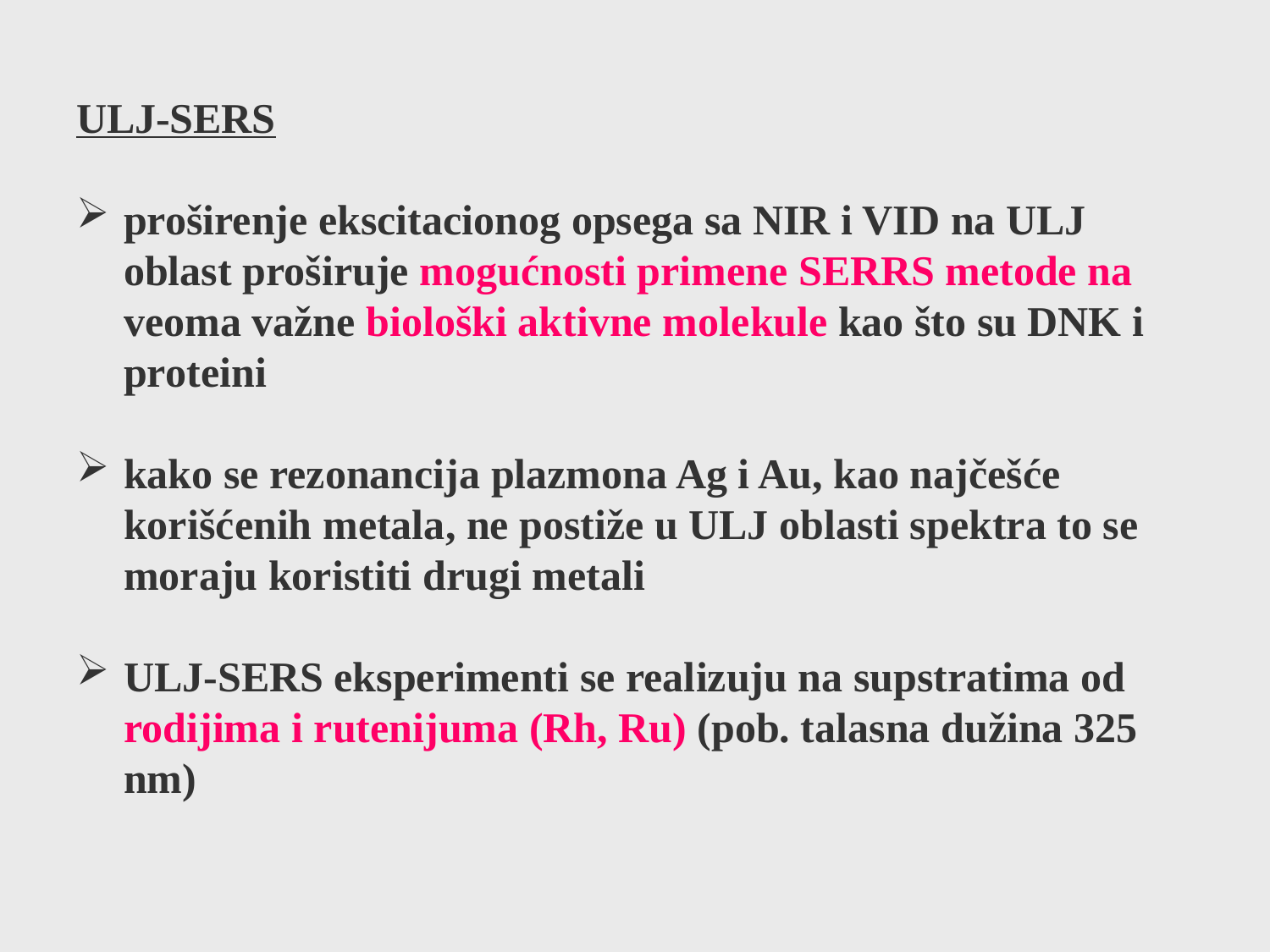

ULJ-SERS

proširenje ekscitacionog opsega sa NIR i VID na ULJ oblast proširuje mogućnosti primene SERRS metode na veoma važne biološki aktivne molekule kao što su DNK i proteini

kako se rezonancija plazmona Ag i Au, kao najčešće korišćenih metala, ne postiže u ULJ oblasti spektra to se moraju koristiti drugi metali

ULJ-SERS eksperimenti se realizuju na supstratima od rodijima i rutenijuma (Rh, Ru) (pob. talasna dužina 325 nm)